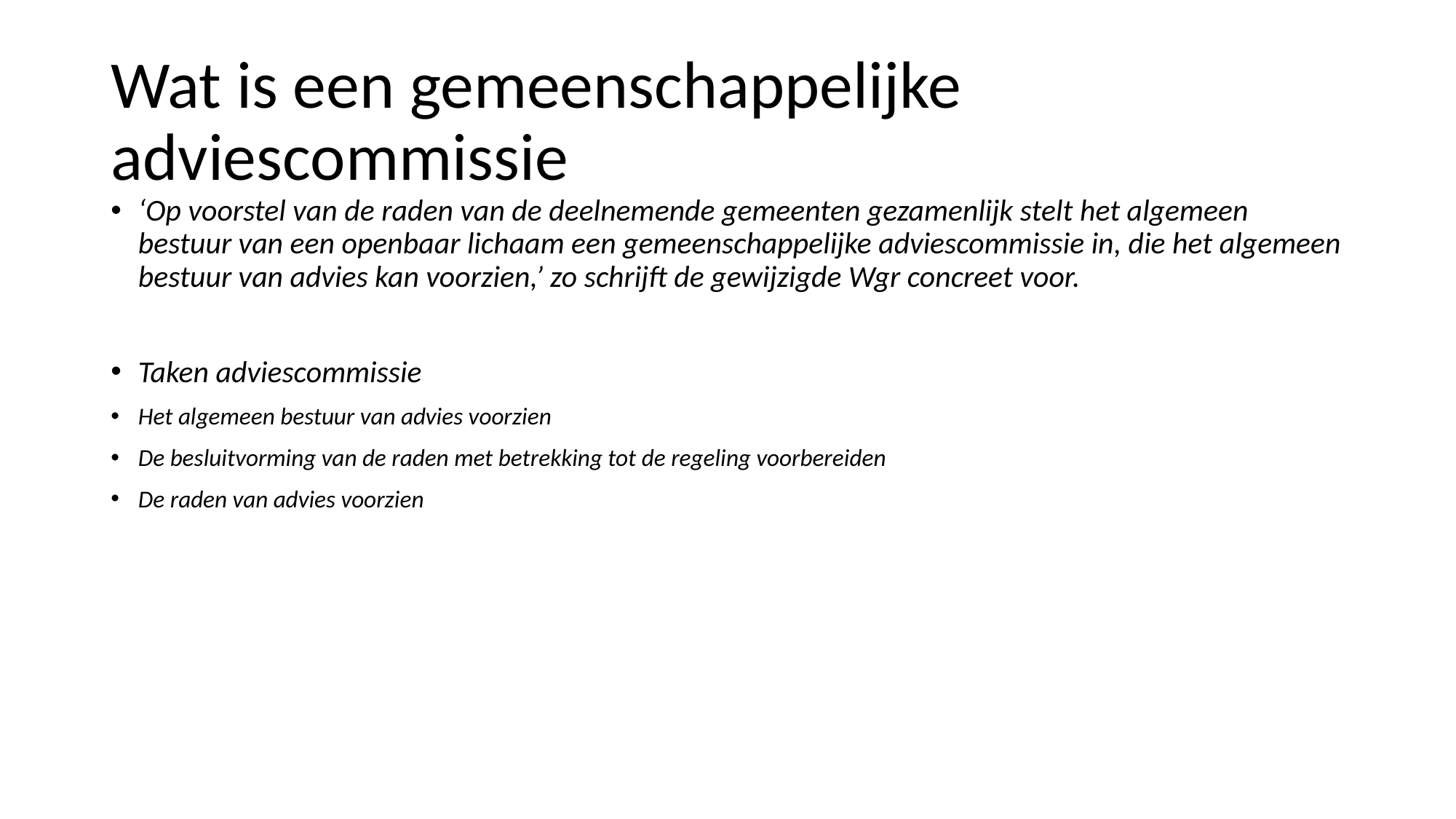

# Wat is een gemeenschappelijke adviescommissie
‘Op voorstel van de raden van de deelnemende gemeenten gezamenlijk stelt het algemeen bestuur van een openbaar lichaam een gemeenschappelijke adviescommissie in, die het algemeen bestuur van advies kan voorzien,’ zo schrijft de gewijzigde Wgr concreet voor.

Taken adviescommissie
Het algemeen bestuur van advies voorzien
De besluitvorming van de raden met betrekking tot de regeling voorbereiden
De raden van advies voorzien